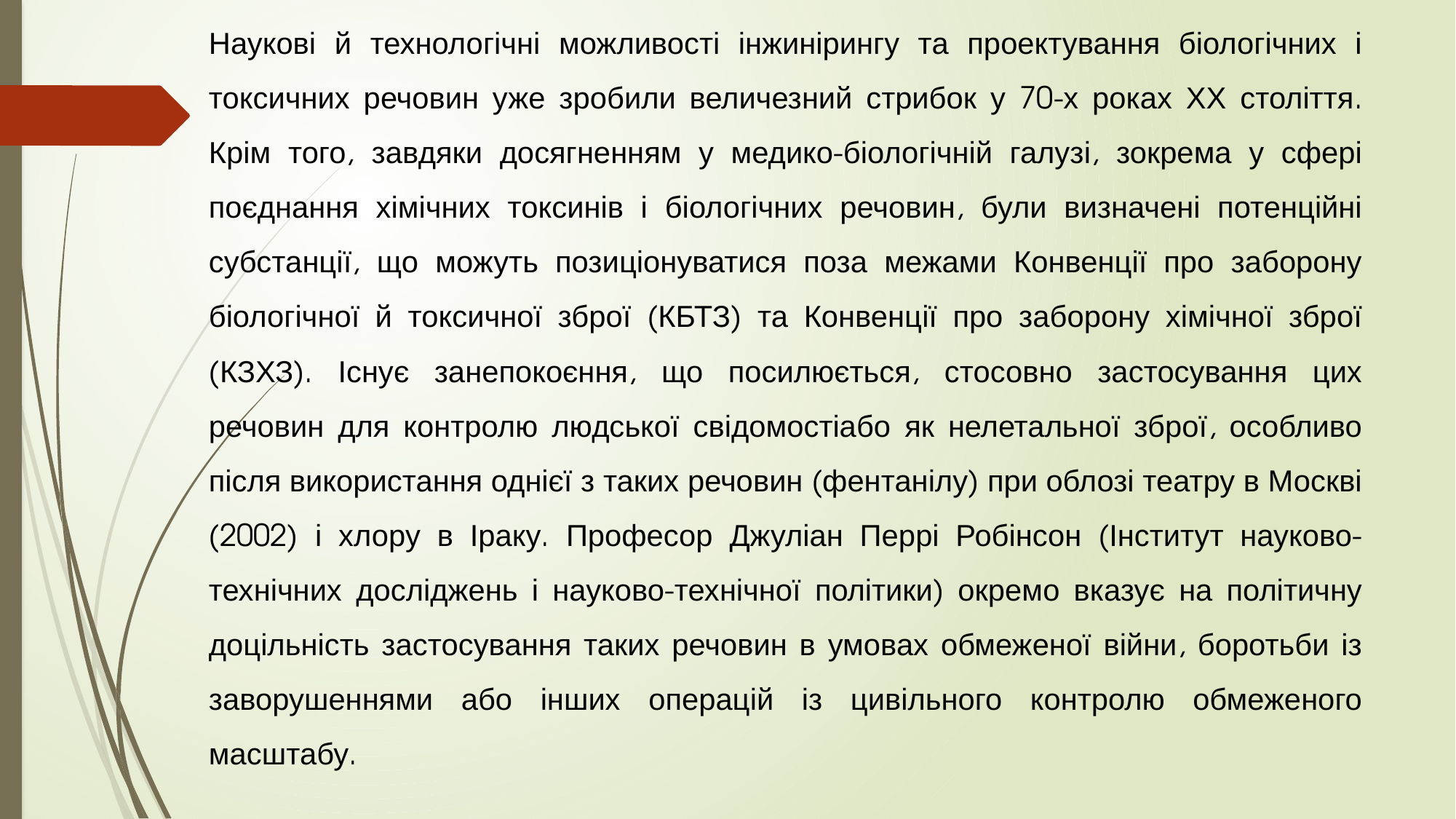

Наукові й технологічні можливості інжинірингу та проектування біологічних і токсичних речовин уже зробили величезний стрибок у 70-х роках ХХ століття. Крім того, завдяки досягненням у медико-біологічній галузі, зокрема у сфері поєднання хімічних токсинів і біологічних речовин, були визначені потенційні субстанції, що можуть позиціонуватися поза межами Конвенції про заборону біологічної й токсичної зброї (КБТЗ) та Конвенції про заборону хімічної зброї (КЗХЗ). Існує занепокоєння, що посилюється, стосовно застосування цих речовин для контролю людської свідомостіабо як нелетальної зброї, особливо після використання однієї з таких речовин (фентанілу) при облозі театру в Москві (2002) і хлору в Іраку. Професор Джуліан Перрі Робінсон (Інститут науково-технічних досліджень і науково-технічної політики) окремо вказує на політичну доцільність застосування таких речовин в умовах обмеженої війни, боротьби із заворушеннями або інших операцій із цивільного контролю обмеженого масштабу.